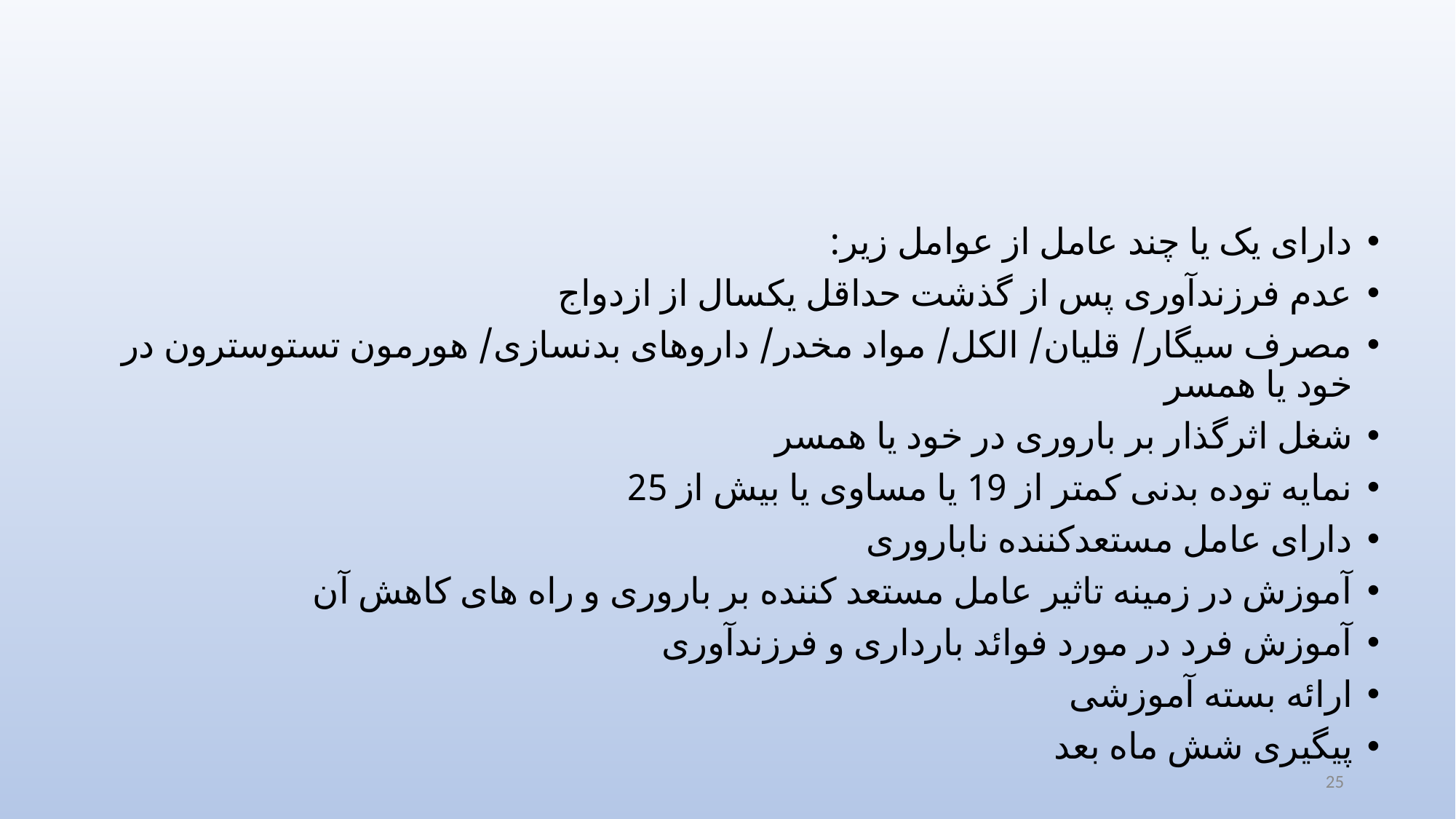

#
دارای یک یا چند عامل از عوامل زیر:
عدم فرزندآوری پس از گذشت حداقل یکسال از ازدواج
مصرف سیگار/ قلیان/ الکل/ مواد مخدر/ داروهای بدنسازی/ هورمون تستوسترون در خود یا همسر
شغل اثرگذار بر باروری در خود یا همسر
نمایه توده بدنی کمتر از 19 یا مساوی یا بیش از 25
دارای عامل مستعدکننده ناباروری
آموزش در زمینه تاثیر عامل مستعد کننده بر باروری و راه های کاهش آن
آموزش فرد در مورد فوائد بارداری و فرزندآوری
ارائه بسته آموزشی
پیگیری شش ماه بعد
25